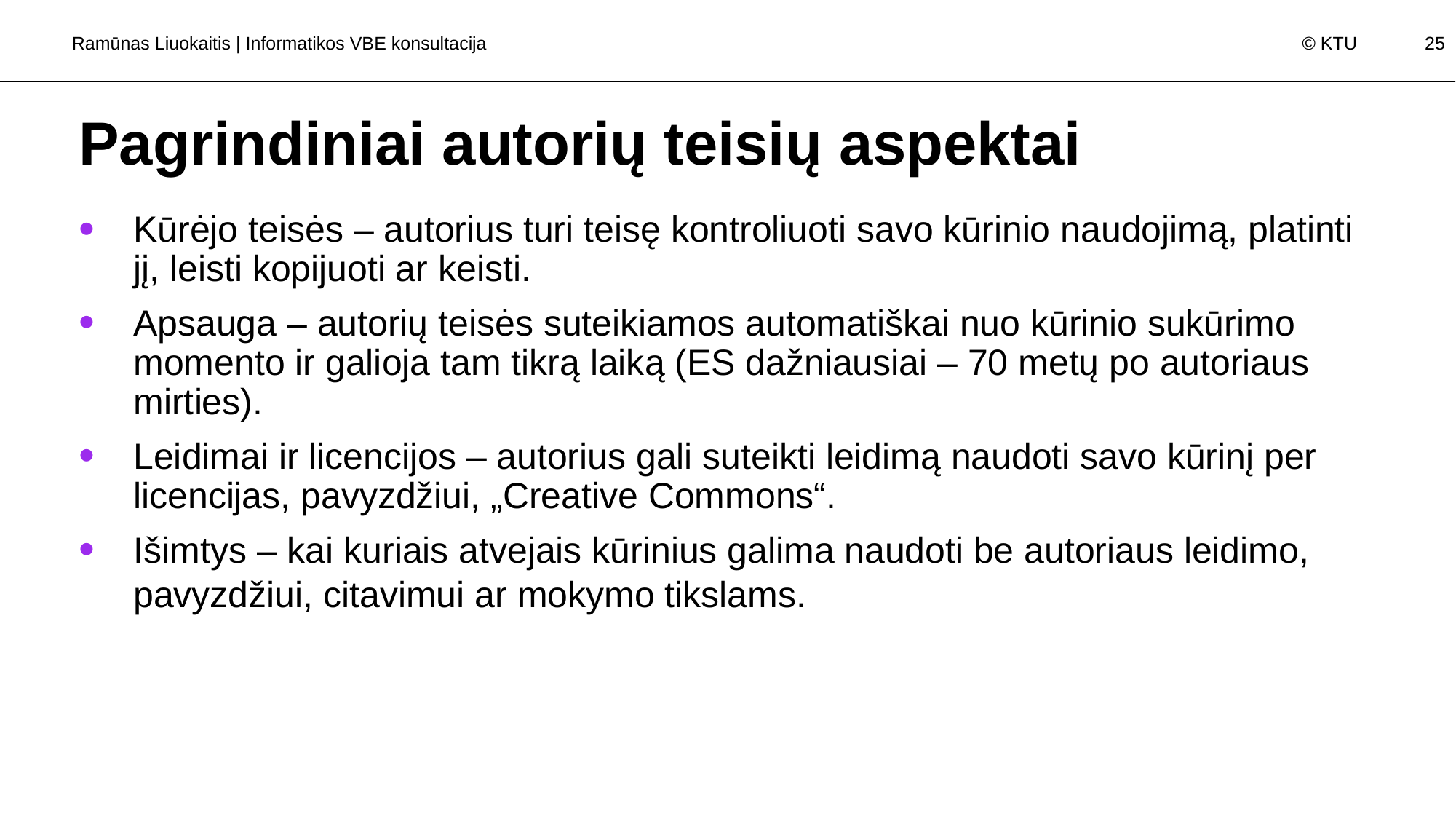

Ramūnas Liuokaitis | Informatikos VBE konsultacija
# Pagrindiniai autorių teisių aspektai
Kūrėjo teisės – autorius turi teisę kontroliuoti savo kūrinio naudojimą, platinti jį, leisti kopijuoti ar keisti.
Apsauga – autorių teisės suteikiamos automatiškai nuo kūrinio sukūrimo momento ir galioja tam tikrą laiką (ES dažniausiai – 70 metų po autoriaus mirties).
Leidimai ir licencijos – autorius gali suteikti leidimą naudoti savo kūrinį per licencijas, pavyzdžiui, „Creative Commons“.
Išimtys – kai kuriais atvejais kūrinius galima naudoti be autoriaus leidimo, pavyzdžiui, citavimui ar mokymo tikslams.